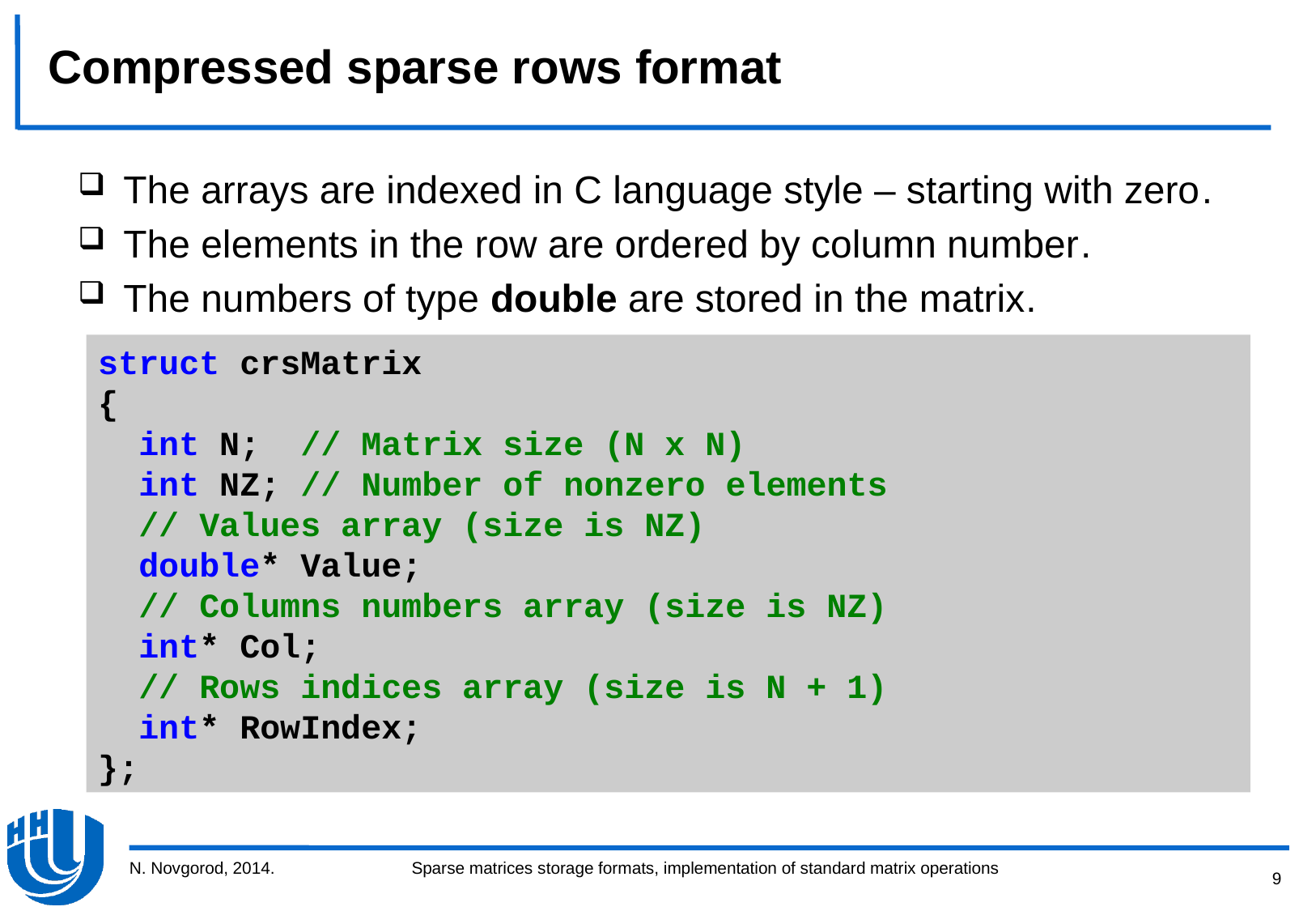

# Compressed sparse rows format
The arrays are indexed in C language style – starting with zero.
The elements in the row are ordered by column number.
The numbers of type double are stored in the matrix.
struct crsMatrix
{
  int N;  // Matrix size (N x N)
  int NZ; // Number of nonzero elements
  // Values array (size is NZ)
  double* Value;
  // Columns numbers array (size is NZ)
  int* Col;
  // Rows indices array (size is N + 1)
  int* RowIndex;
};
N. Novgorod, 2014.
9
Sparse matrices storage formats, implementation of standard matrix operations